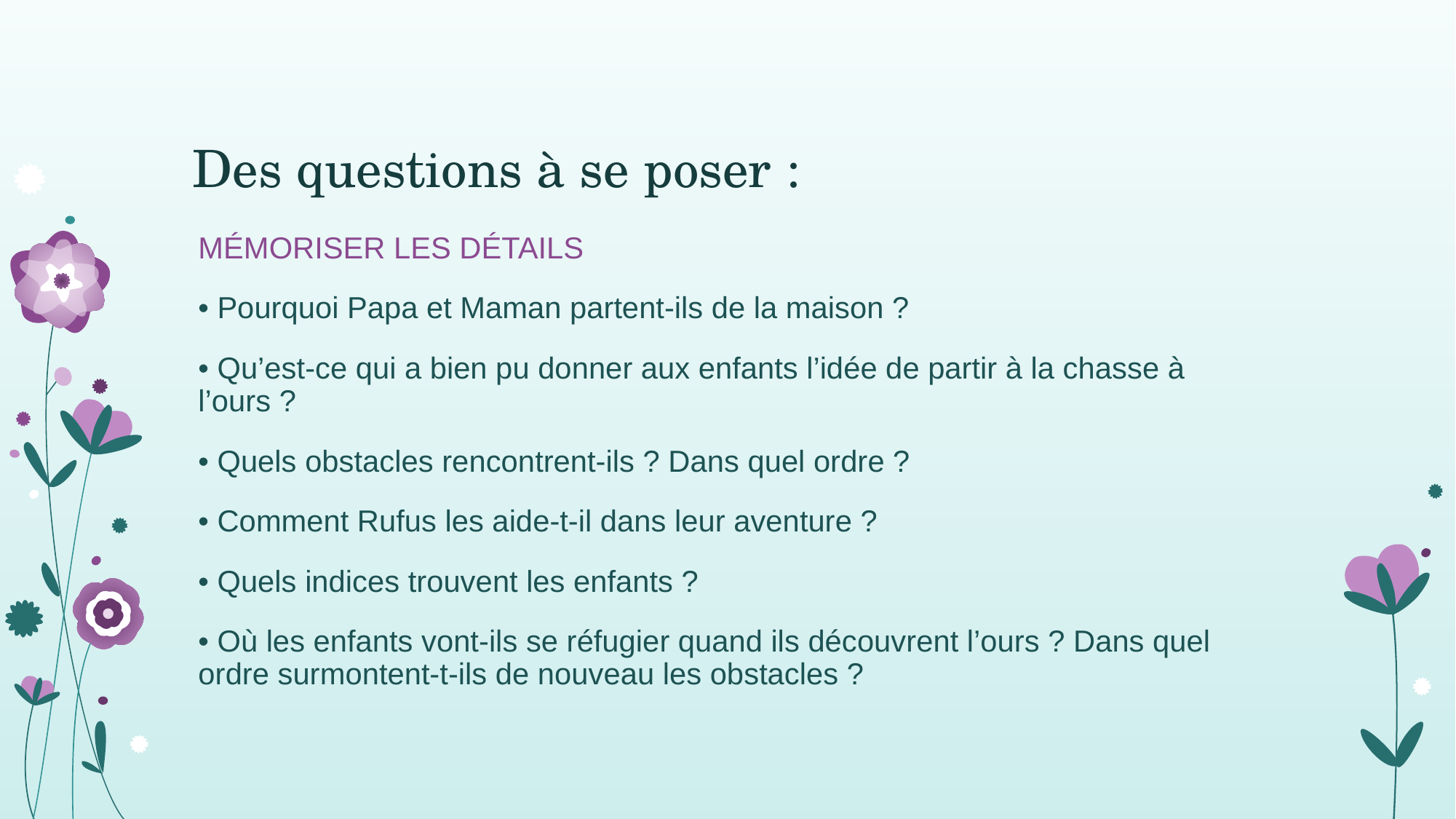

# Des questions à se poser :
MÉMORISER LES DÉTAILS
• Pourquoi Papa et Maman partent-ils de la maison ?
• Qu’est-ce qui a bien pu donner aux enfants l’idée de partir à la chasse à l’ours ?
• Quels obstacles rencontrent-ils ? Dans quel ordre ?
• Comment Rufus les aide-t-il dans leur aventure ?
• Quels indices trouvent les enfants ?
• Où les enfants vont-ils se réfugier quand ils découvrent l’ours ? Dans quel ordre surmontent-t-ils de nouveau les obstacles ?